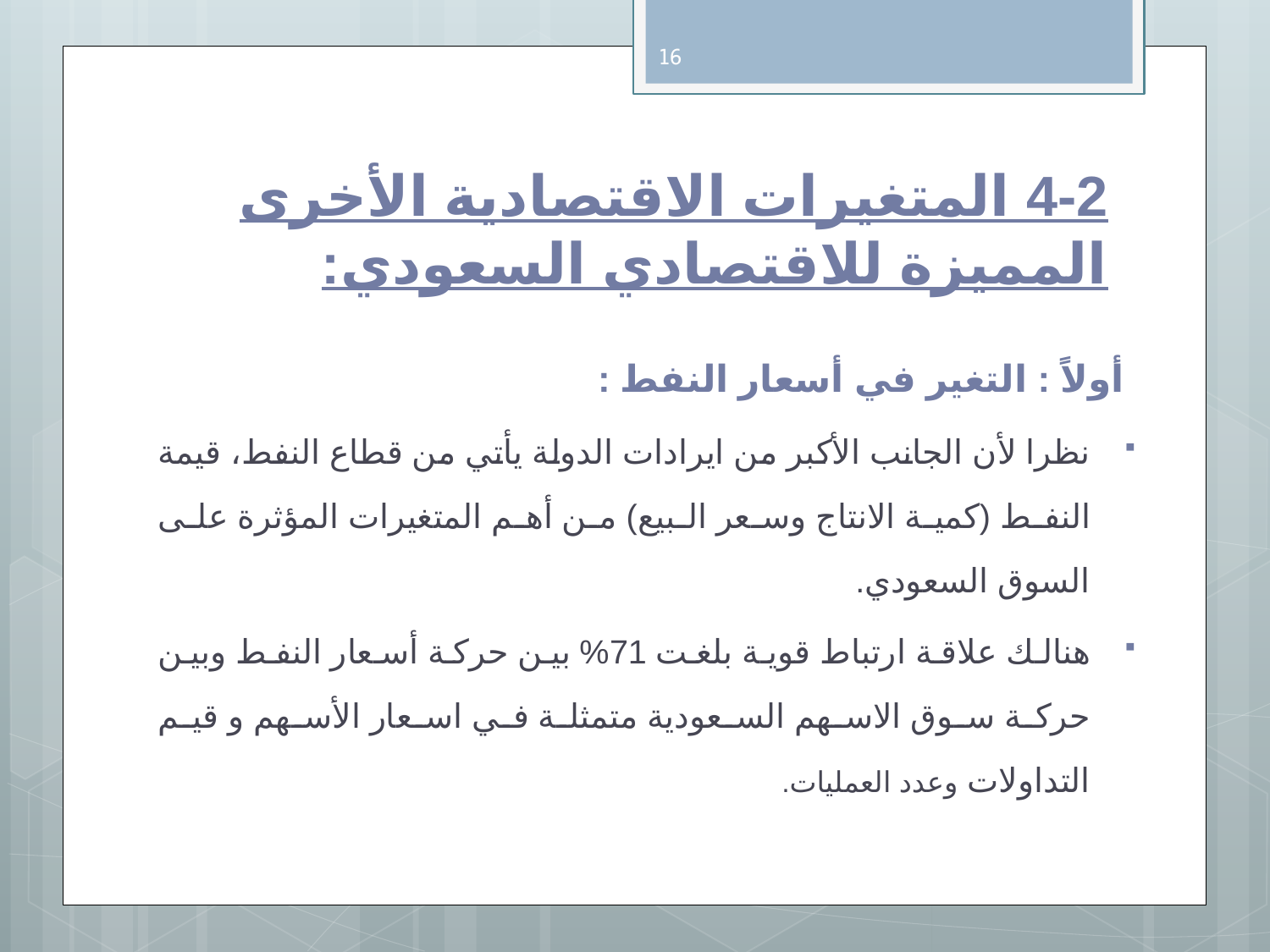

16
# 4-2 المتغيرات الاقتصادية الأخرى المميزة للاقتصادي السعودي:
أولاً : التغير في أسعار النفط :
نظرا لأن الجانب الأكبر من ايرادات الدولة يأتي من قطاع النفط، قيمة النفط (كمية الانتاج وسعر البيع) من أهم المتغيرات المؤثرة على السوق السعودي.
هنالك علاقة ارتباط قوية بلغت 71% بين حركة أسعار النفط وبين حركة سوق الاسهم السعودية متمثلة في اسعار الأسهم و قيم التداولات وعدد العمليات.